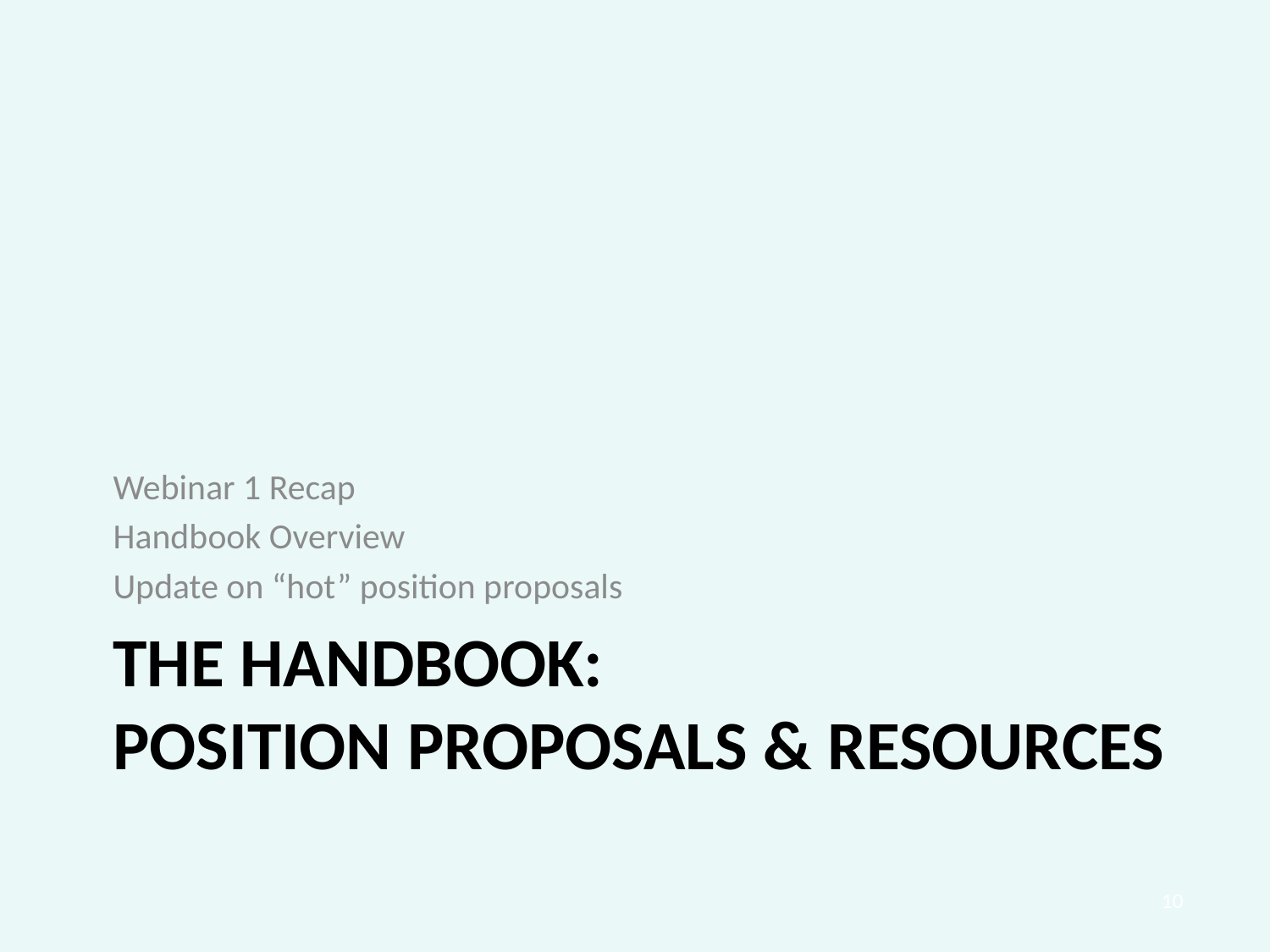

Webinar 1 Recap
Handbook Overview
Update on “hot” position proposals
# The Handbook: Position proposals & resources
10